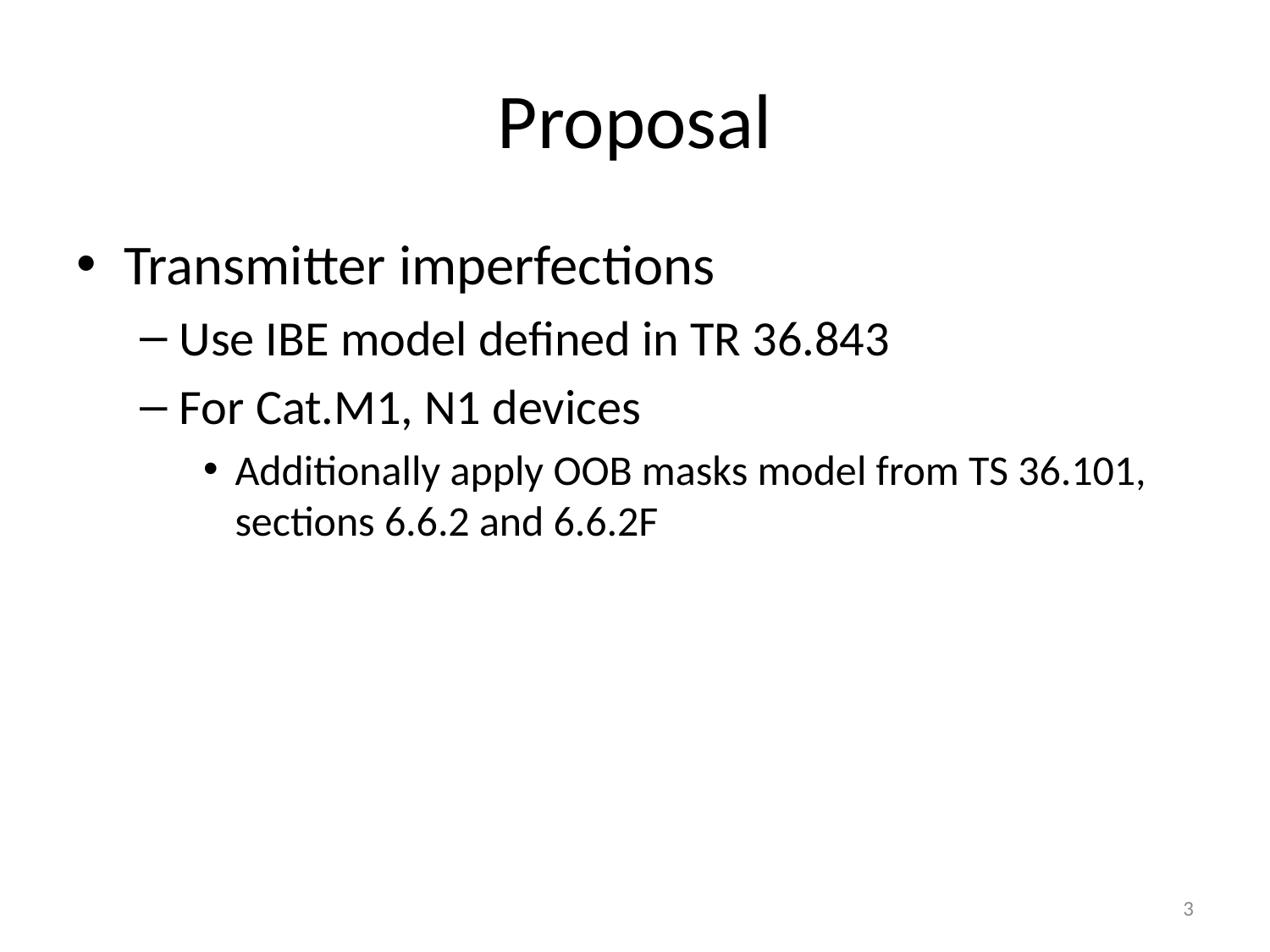

# Proposal
Transmitter imperfections
Use IBE model defined in TR 36.843
For Cat.M1, N1 devices
Additionally apply OOB masks model from TS 36.101, sections 6.6.2 and 6.6.2F
3